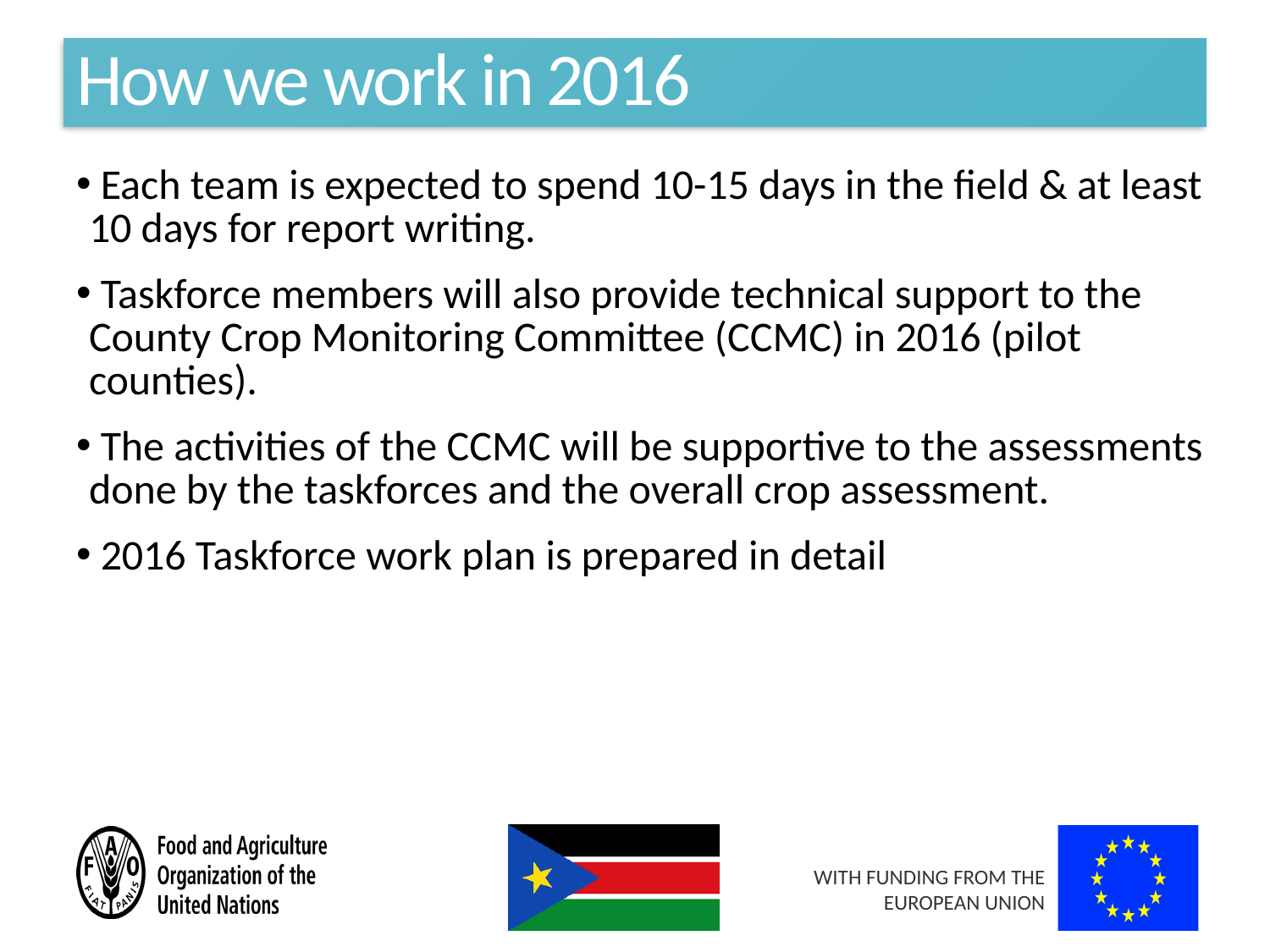

# How we work in 2016
 Each team is expected to spend 10-15 days in the field & at least 10 days for report writing.
 Taskforce members will also provide technical support to the County Crop Monitoring Committee (CCMC) in 2016 (pilot counties).
 The activities of the CCMC will be supportive to the assessments done by the taskforces and the overall crop assessment.
 2016 Taskforce work plan is prepared in detail